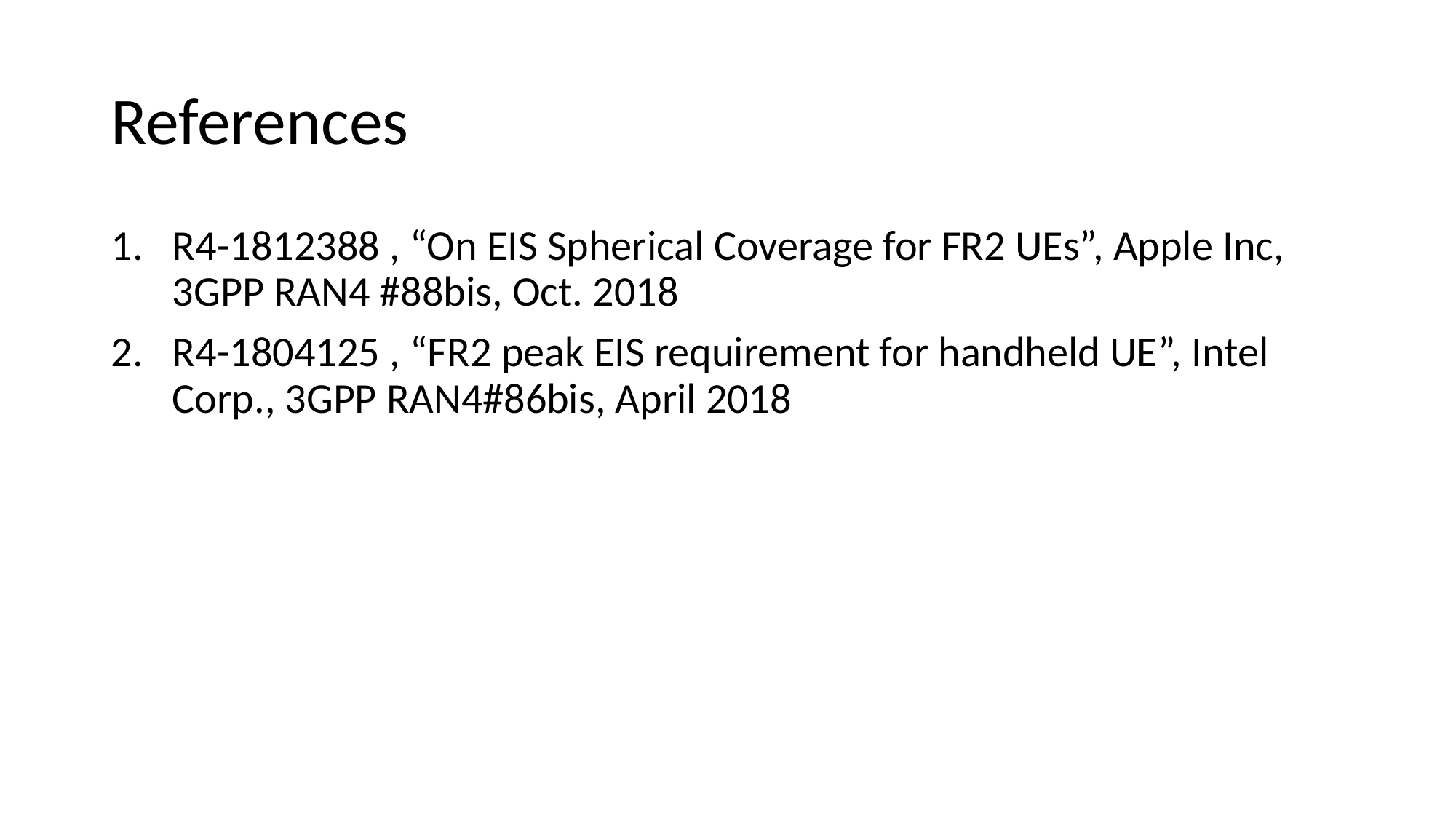

# References
R4-1812388 , “On EIS Spherical Coverage for FR2 UEs”, Apple Inc, 3GPP RAN4 #88bis, Oct. 2018
R4-1804125 , “FR2 peak EIS requirement for handheld UE”, Intel Corp., 3GPP RAN4#86bis, April 2018